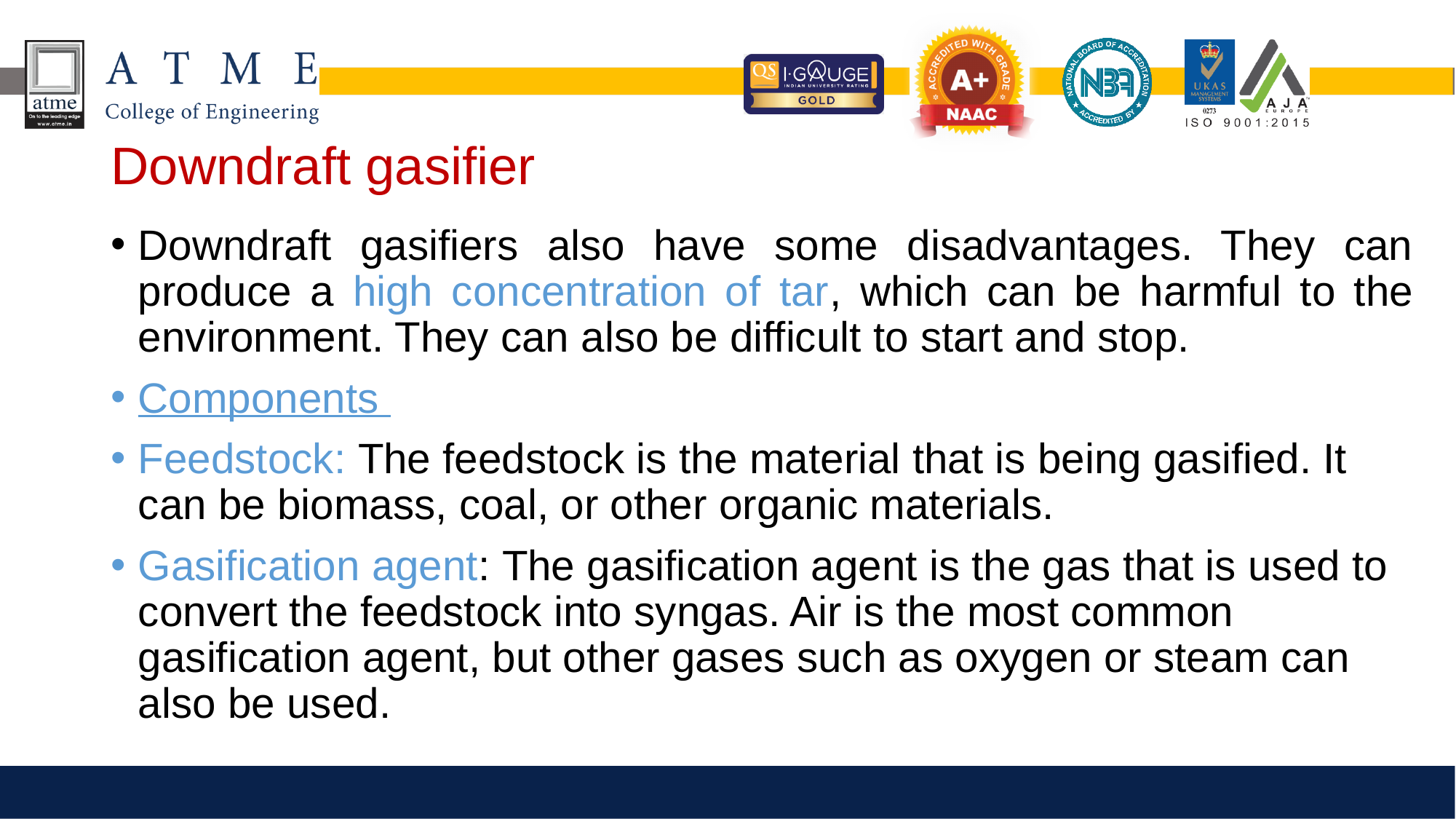

# Downdraft gasifier
Downdraft gasifiers also have some disadvantages. They can produce a high concentration of tar, which can be harmful to the environment. They can also be difficult to start and stop.
Components
Feedstock: The feedstock is the material that is being gasified. It can be biomass, coal, or other organic materials.
Gasification agent: The gasification agent is the gas that is used to convert the feedstock into syngas. Air is the most common gasification agent, but other gases such as oxygen or steam can also be used.